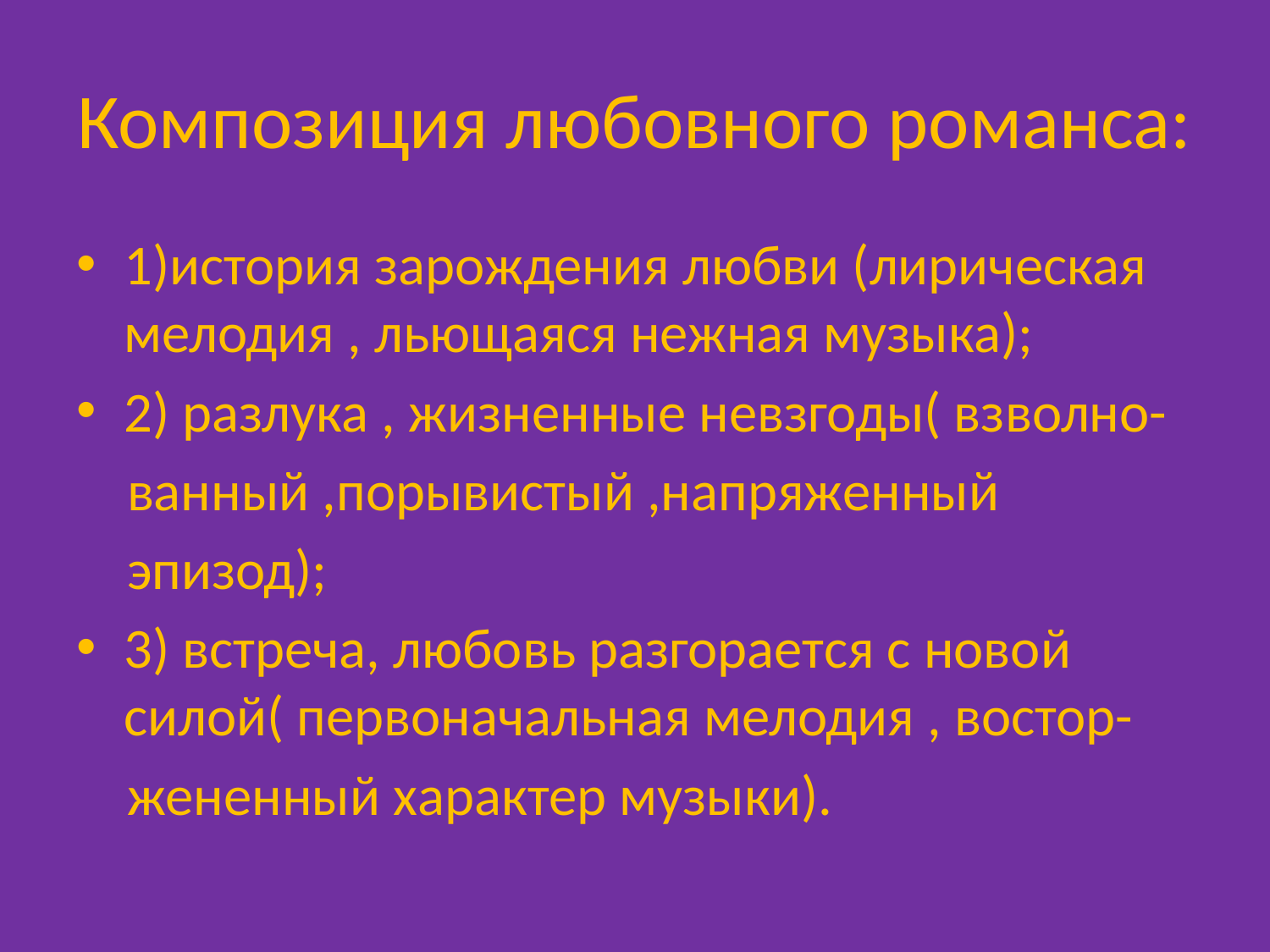

# Композиция любовного романса:
1)история зарождения любви (лирическая мелодия , льющаяся нежная музыка);
2) разлука , жизненные невзгоды( взволно-
    ванный ,порывистый ,напряженный
    эпизод);
3) встреча, любовь разгорается с новой        силой( первоначальная мелодия , востор-
    жененный характер музыки).